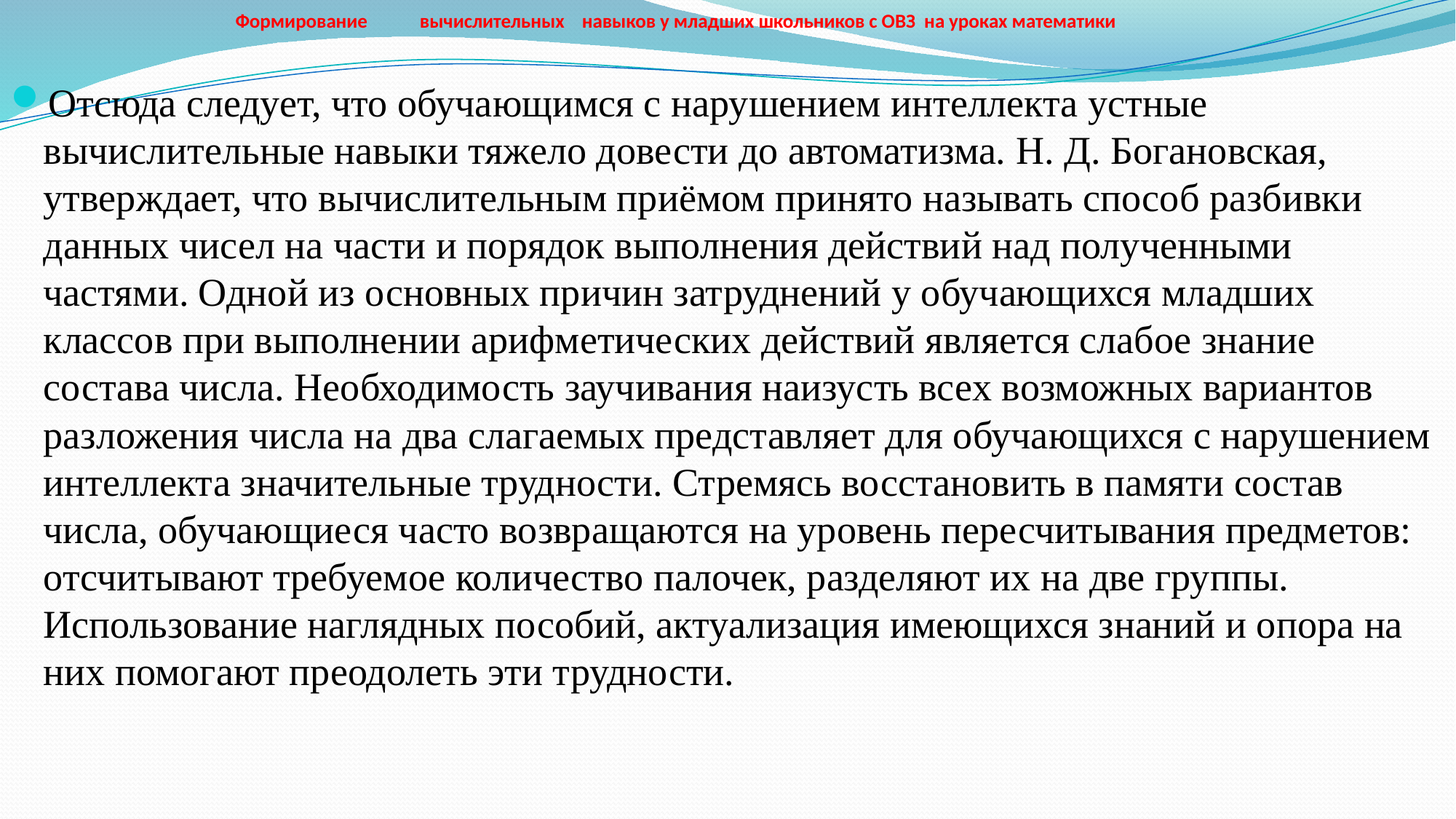

# Формирование            вычислительных    навыков у младших школьников с ОВЗ  на уроках математики
Отсюда следует, что обучающимся с нарушением интеллекта устные вычислительные навыки тяжело довести до автоматизма. Н. Д. Богановская, утверждает, что вычислительным приёмом принято называть способ разбивки данных чисел на части и порядок выполнения действий над полученными частями. Одной из основных причин затруднений у обучающихся младших классов при выполнении арифметических действий является слабое знание состава числа. Необходимость заучивания наизусть всех возможных вариантов разложения числа на два слагаемых представляет для обучающихся с нарушением интеллекта значительные трудности. Стремясь восстановить в памяти состав числа, обучающиеся часто возвращаются на уровень пересчитывания предметов: отсчитывают требуемое количество палочек, разделяют их на две группы. Использование наглядных пособий, актуализация имеющихся знаний и опора на них помогают преодолеть эти трудности.